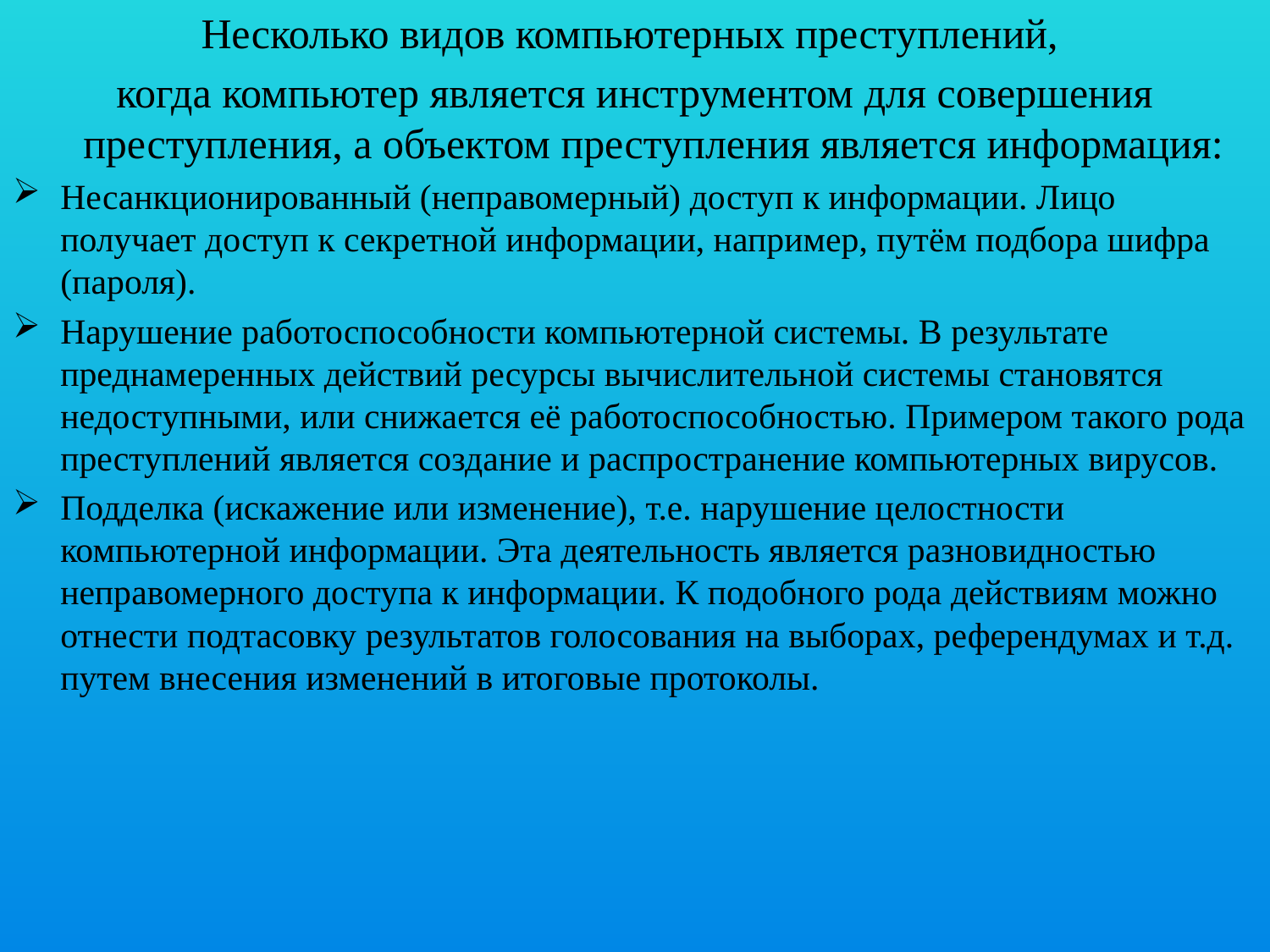

Несколько видов компьютерных преступлений,
когда компьютер является инструментом для совершения преступления, а объектом преступления является информация:
Несанкционированный (неправомерный) доступ к информации. Лицо получает доступ к секретной информации, например, путём подбора шифра (пароля).
Нарушение работоспособности компьютерной системы. В результате преднамеренных действий ресурсы вычислительной системы становятся недоступными, или снижается её работоспособностью. Примером такого рода преступлений является создание и распространение компьютерных вирусов.
Подделка (искажение или изменение), т.е. нарушение целостности компьютерной информации. Эта деятельность является разновидностью неправомерного доступа к информации. К подобного рода действиям можно отнести подтасовку результатов голосования на выборах, референдумах и т.д. путем внесения изменений в итоговые протоколы.